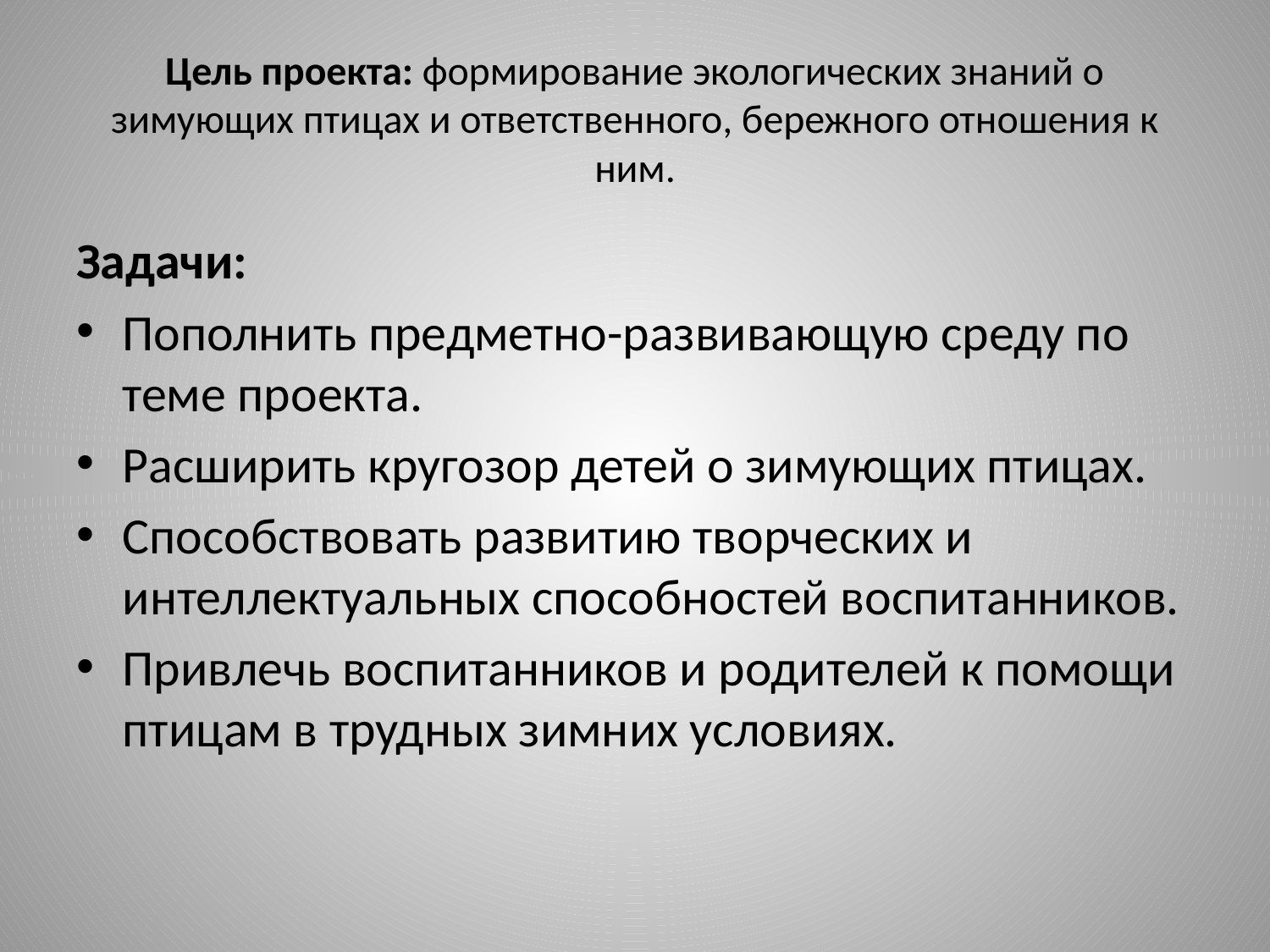

# Цель проекта: формирование экологических знаний о зимующих птицах и ответственного, бережного отношения к ним.
Задачи:
Пополнить предметно-развивающую среду по теме проекта.
Расширить кругозор детей о зимующих птицах.
Способствовать развитию творческих и интеллектуальных способностей воспитанников.
Привлечь воспитанников и родителей к помощи птицам в трудных зимних условиях.